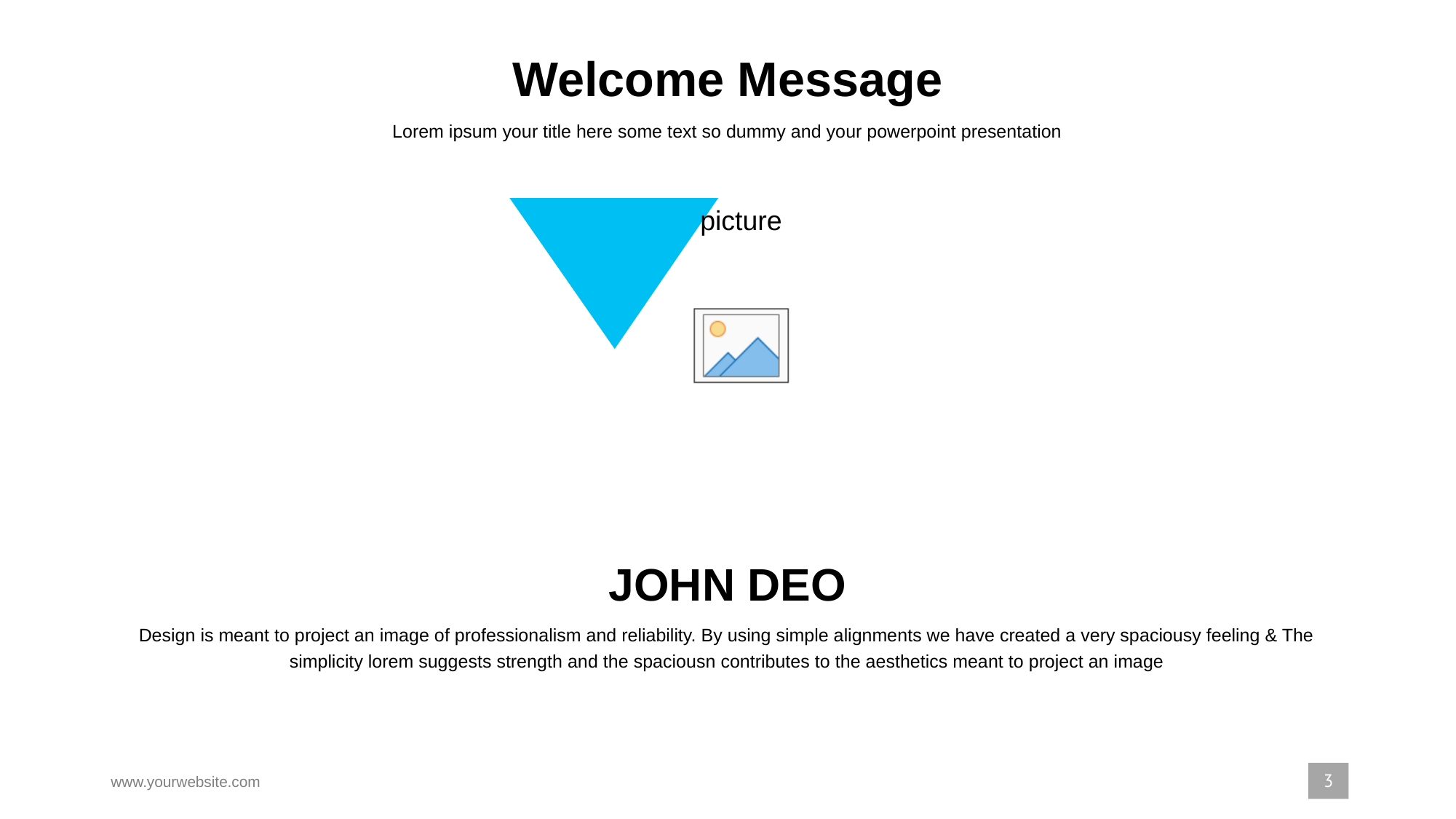

# Welcome Message
Lorem ipsum your title here some text so dummy and your powerpoint presentation

JOHN DEO
Design is meant to project an image of professionalism and reliability. By using simple alignments we have created a very spaciousy feeling & The simplicity lorem suggests strength and the spaciousn contributes to the aesthetics meant to project an image
3
www.yourwebsite.com